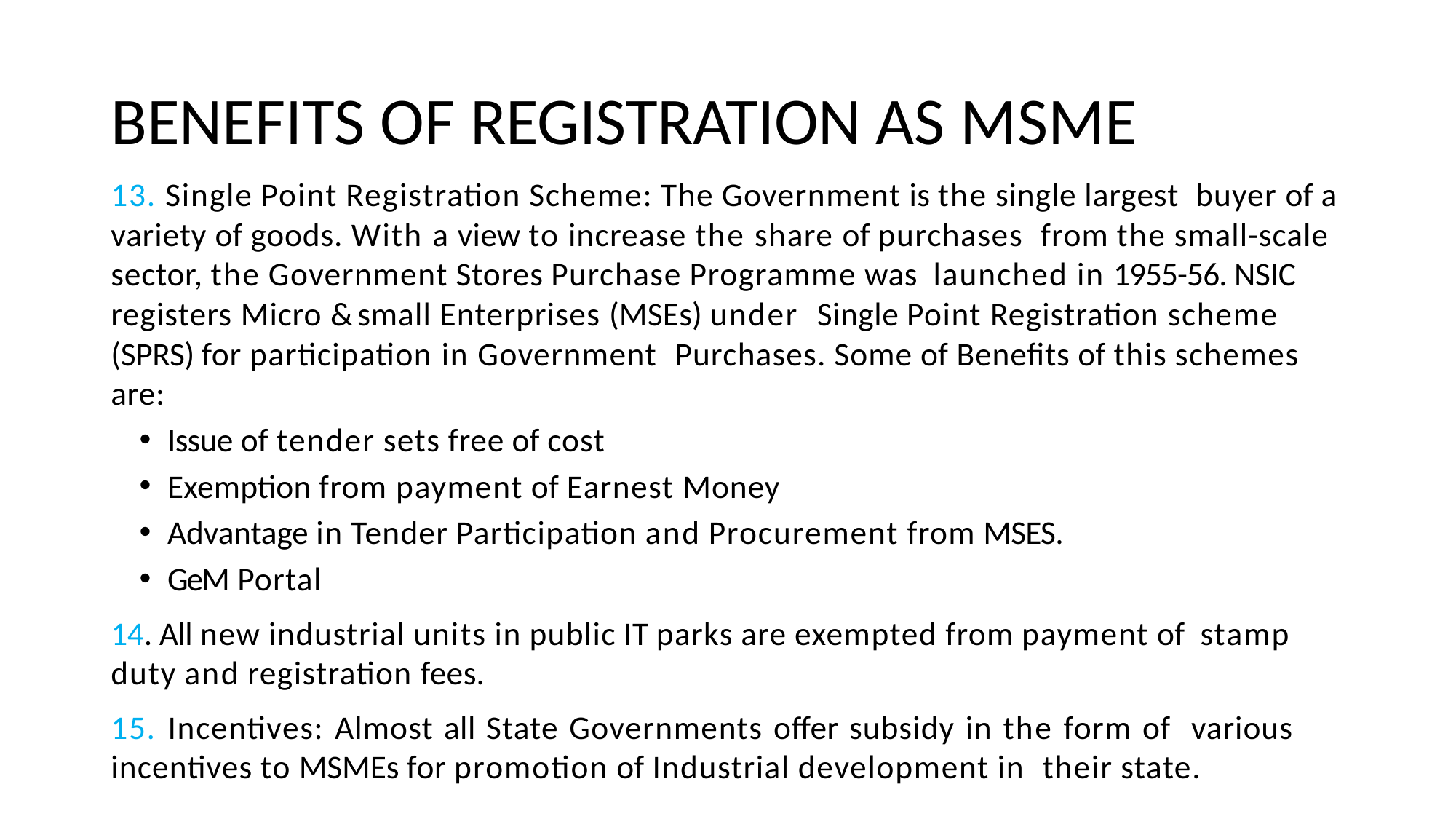

# BENEFITS OF REGISTRATION AS MSME
13. Single Point Registration Scheme: The Government is the single largest  buyer of a variety of goods. With a view to increase the share of purchases  from the small-scale sector, the Government Stores Purchase Programme was  launched in 1955-56. NSIC registers Micro & small Enterprises (MSEs) under  Single Point Registration scheme (SPRS) for participation in Government  Purchases. Some of Benefits of this schemes are:
Issue of tender sets free of cost
Exemption from payment of Earnest Money
Advantage in Tender Participation and Procurement from MSES.
GeM Portal
14. All new industrial units in public IT parks are exempted from payment of  stamp duty and registration fees.
15. Incentives: Almost all State Governments offer subsidy in the form of  various incentives to MSMEs for promotion of Industrial development in  their state.